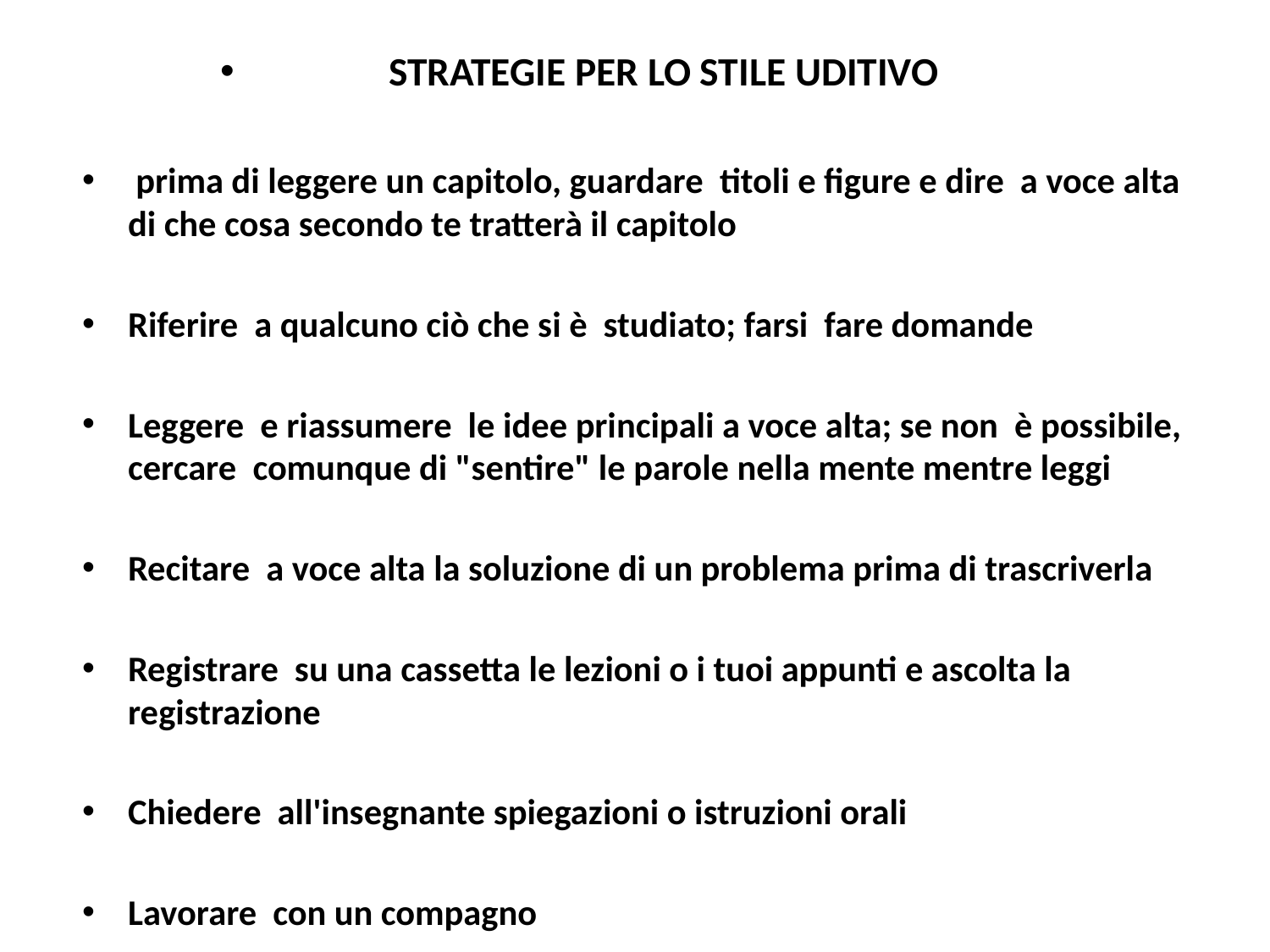

#
STRATEGIE PER LO STILE UDITIVO

 prima di leggere un capitolo, guardare  titoli e figure e dire  a voce alta di che cosa secondo te tratterà il capitolo

Riferire  a qualcuno ciò che si è  studiato; farsi  fare domande

Leggere  e riassumere  le idee principali a voce alta; se non  è possibile, cercare  comunque di "sentire" le parole nella mente mentre leggi

Recitare  a voce alta la soluzione di un problema prima di trascriverla

Registrare  su una cassetta le lezioni o i tuoi appunti e ascolta la registrazione

Chiedere  all'insegnante spiegazioni o istruzioni orali

Lavorare  con un compagno